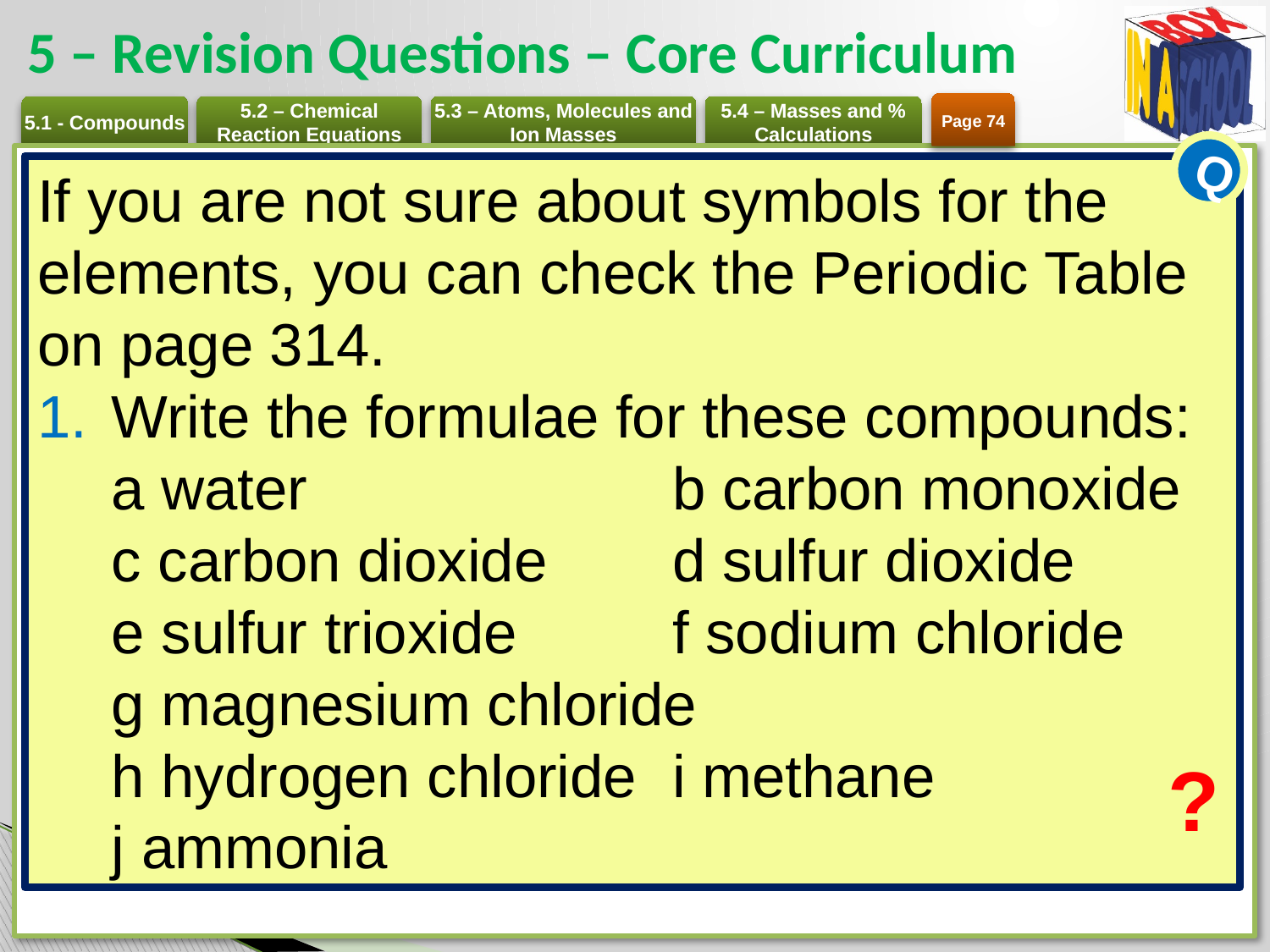

# 5 – Revision Questions – Core Curriculum
Page 74
Q
If you are not sure about symbols for the elements, you can check the Periodic Table on page 314.
Write the formulae for these compounds:
a water 	b carbon monoxide
c carbon dioxide 	d sulfur dioxide
e sulfur trioxide 	f sodium chloride
g magnesium chloride
h hydrogen chloride	i methane
j ammonia
?